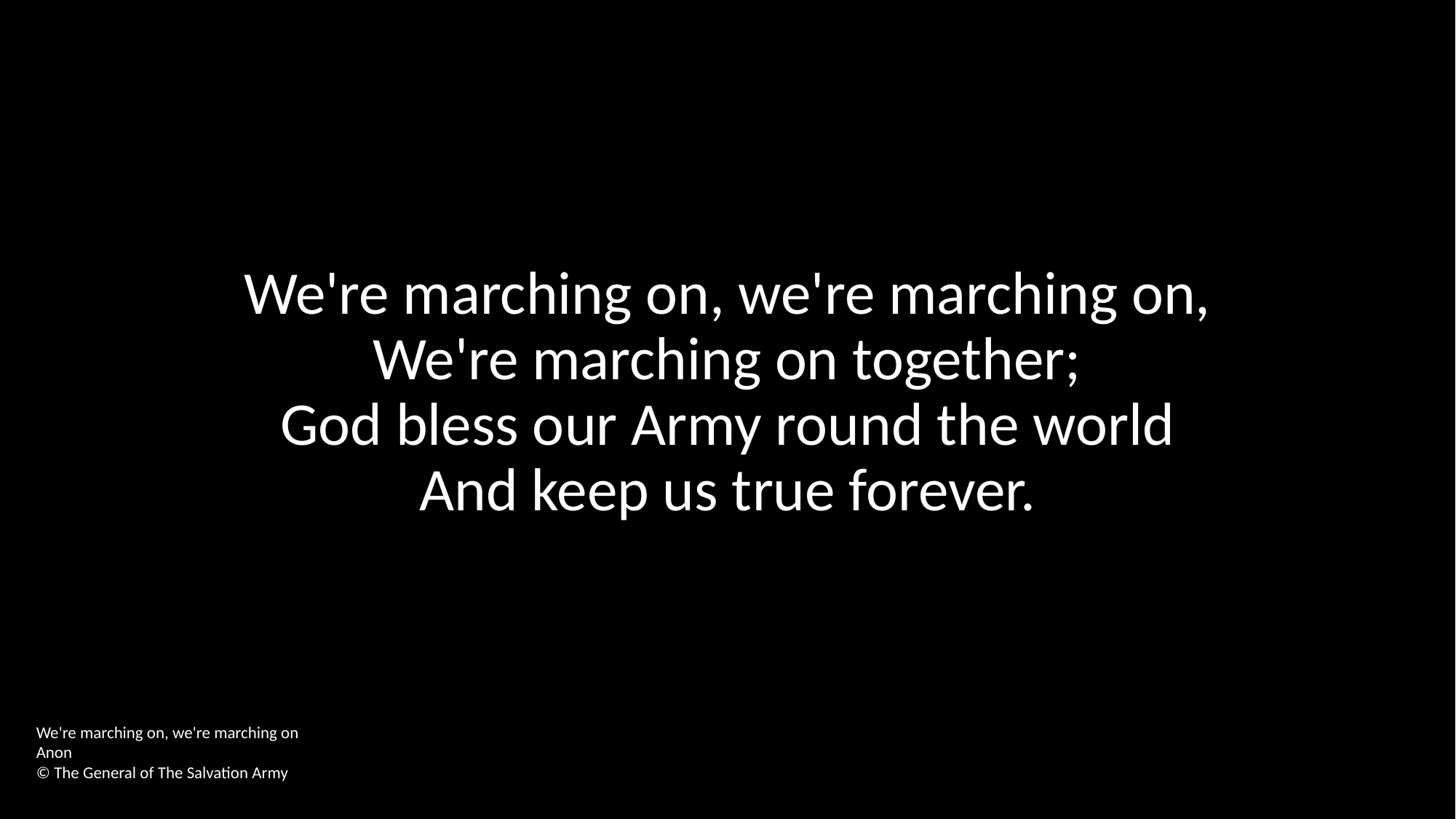

We're marching on, we're marching on,
We're marching on together;
God bless our Army round the world
And keep us true forever.
We're marching on, we're marching on
Anon
© The General of The Salvation Army